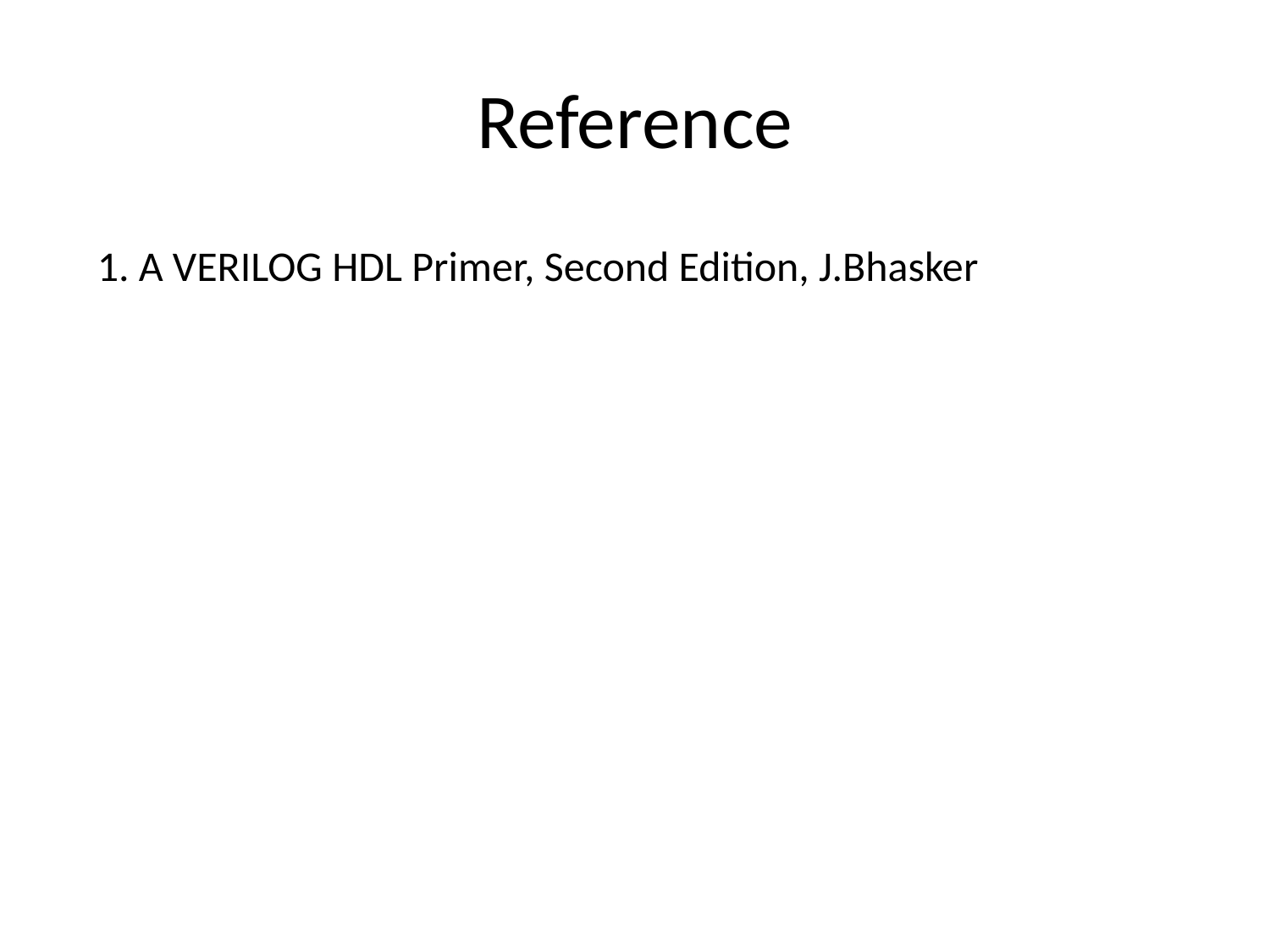

# Reference
1. A VERILOG HDL Primer, Second Edition, J.Bhasker